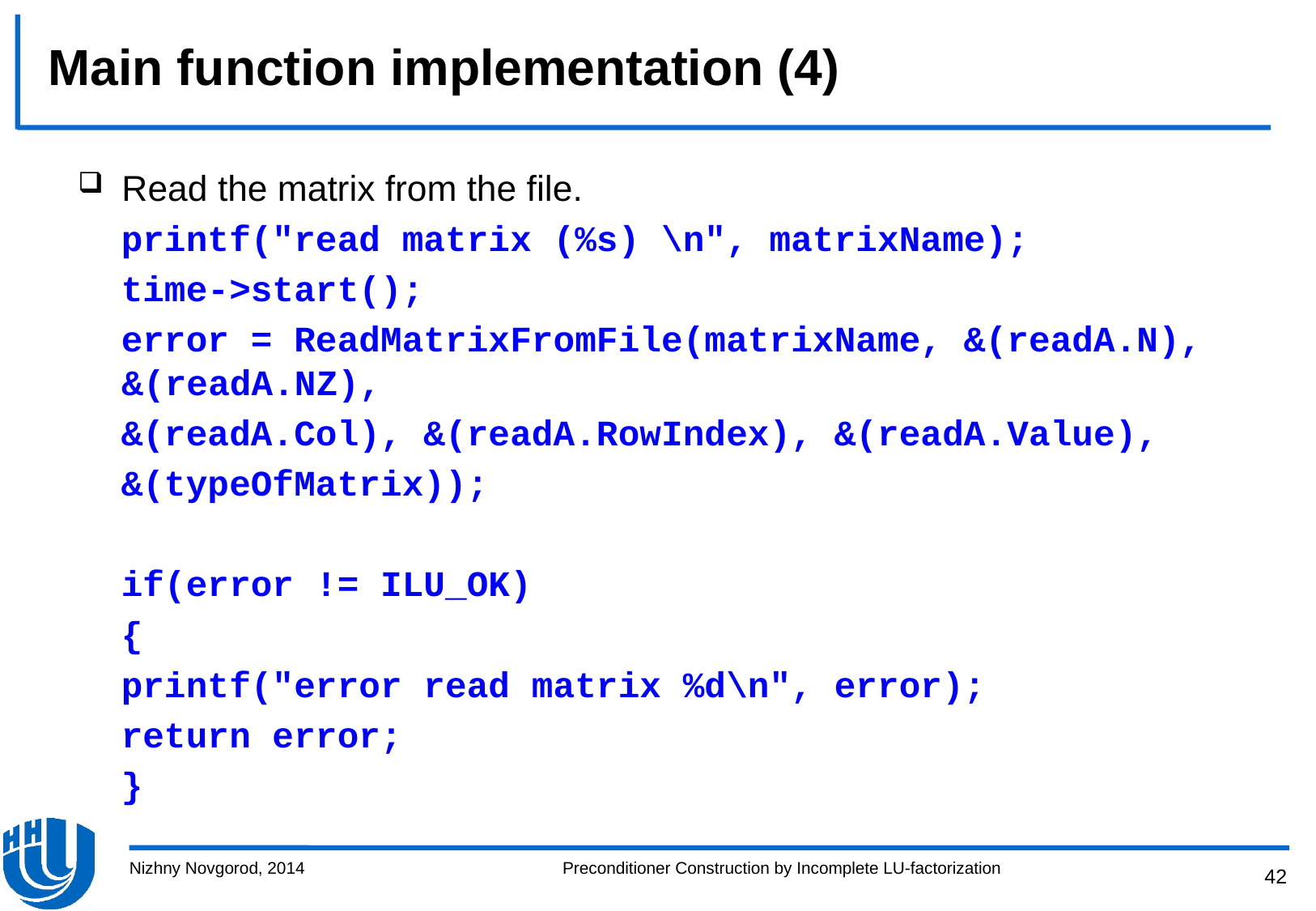

# Main function implementation (4)
Read the matrix from the file.
  printf("read matrix (%s) \n", matrixName);
  time->start();
  error = ReadMatrixFromFile(matrixName, &(readA.N), &(readA.NZ),
  &(readA.Col), &(readA.RowIndex), &(readA.Value),
  &(typeOfMatrix));

  if(error != ILU_OK)
  {
  printf("error read matrix %d\n", error);
  return error;
  }
Nizhny Novgorod, 2014
Preconditioner Construction by Incomplete LU-factorization